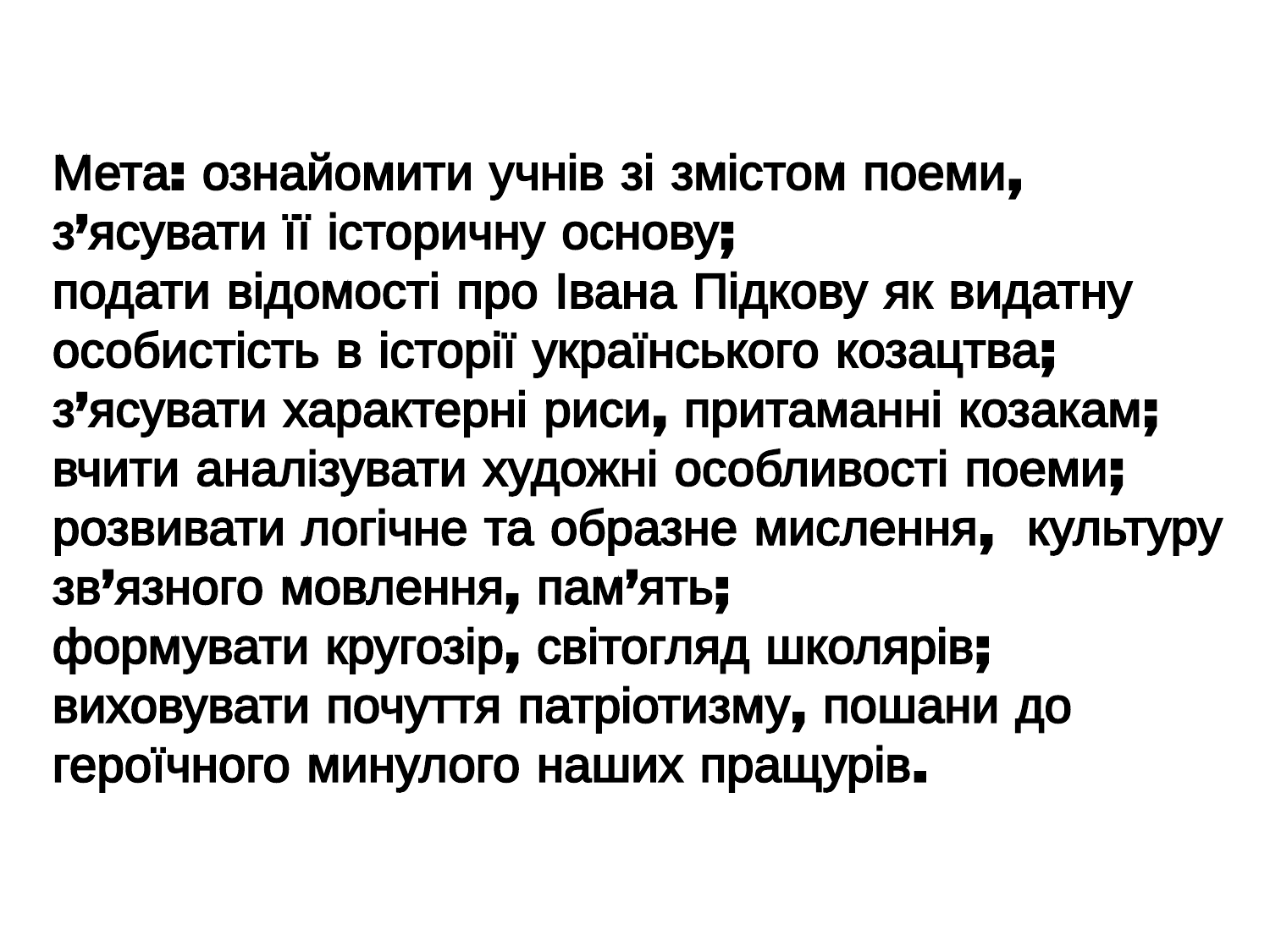

# Мета: ознайомити учнів зі змістом поеми, з’ясувати її історичну основу; подати відомості про Івана Підкову як видатну  особистість в історії українського козацтва; з’ясувати характерні риси, притаманні козакам; вчити аналізувати художні особливості поеми; розвивати логічне та образне мислення,  культуру зв’язного мовлення, пам’ять; формувати кругозір, світогляд школярів; виховувати почуття патріотизму, пошани до героїчного минулого наших пращурів.